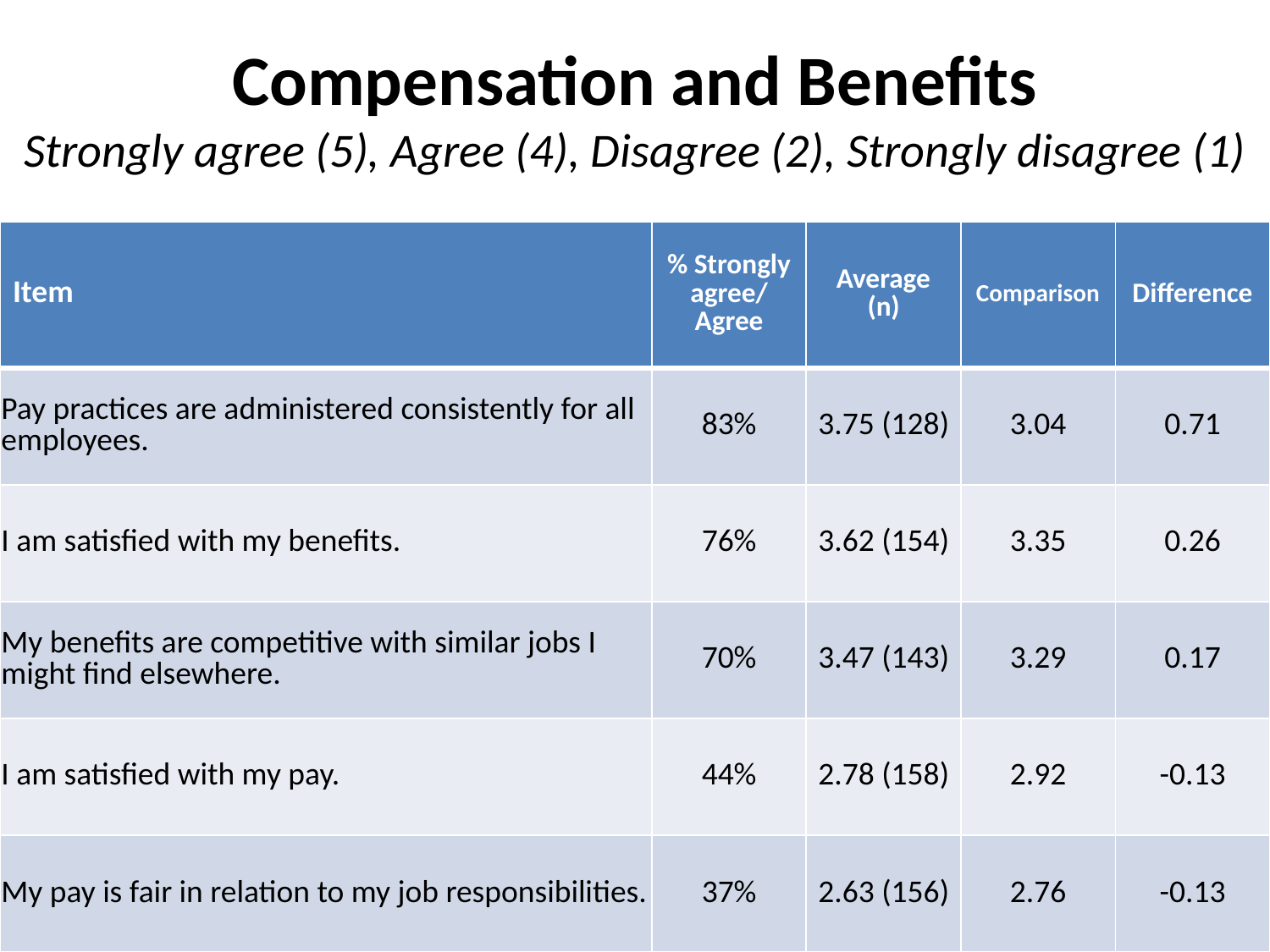

# Compensation and Benefits Strongly agree (5), Agree (4), Disagree (2), Strongly disagree (1)
| Item | % Strongly agree/ Agree | Average (n) | Comparison | Difference |
| --- | --- | --- | --- | --- |
| Pay practices are administered consistently for all employees. | 83% | 3.75 (128) | 3.04 | 0.71 |
| I am satisfied with my benefits. | 76% | 3.62 (154) | 3.35 | 0.26 |
| My benefits are competitive with similar jobs I might find elsewhere. | 70% | 3.47 (143) | 3.29 | 0.17 |
| I am satisfied with my pay. | 44% | 2.78 (158) | 2.92 | -0.13 |
| My pay is fair in relation to my job responsibilities. | 37% | 2.63 (156) | 2.76 | -0.13 |